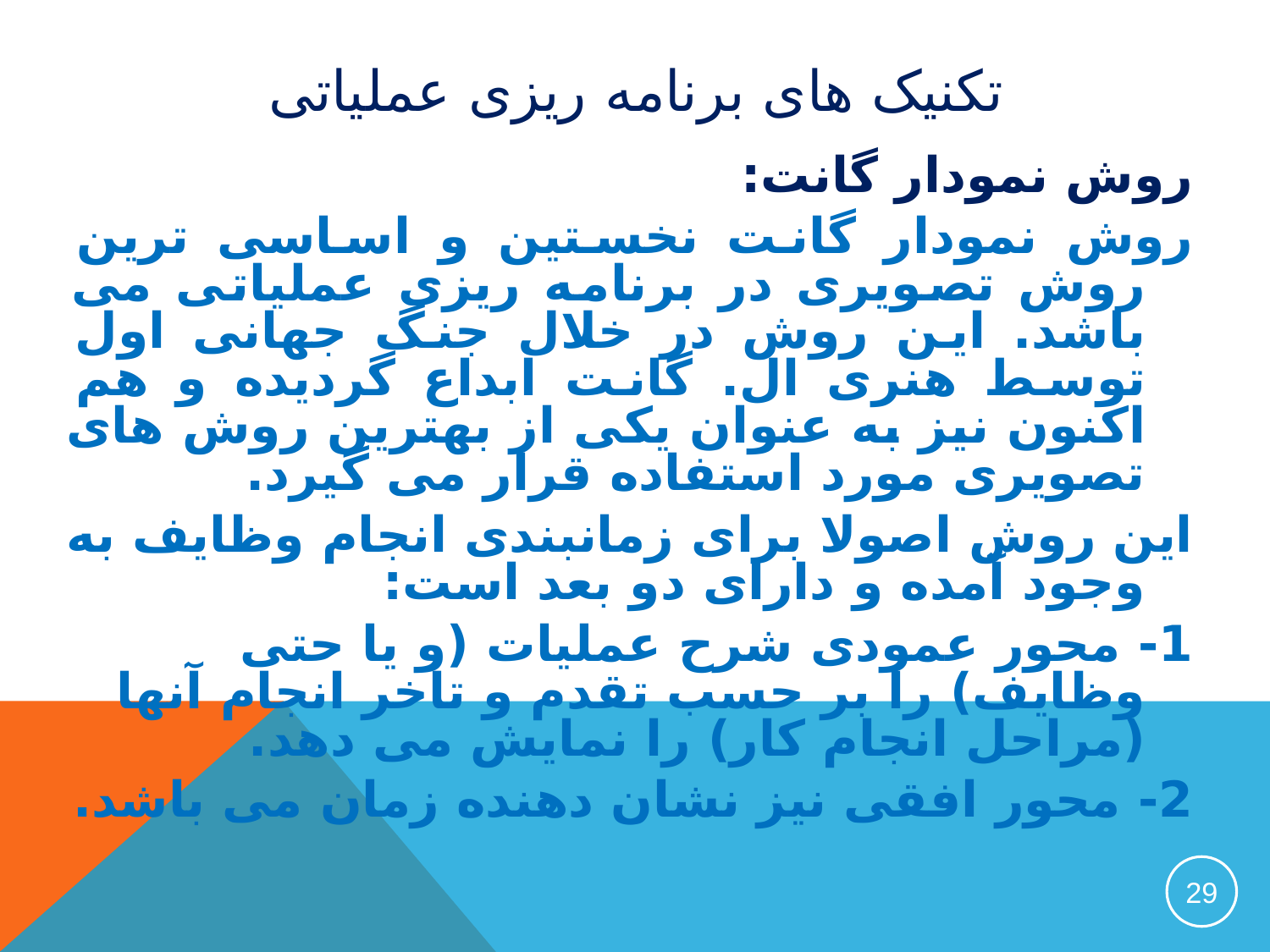

# تکنیک های برنامه ریزی عملیاتی
روش نمودار گانت:
	روش نمودار گانت نخستین و اساسی ترین روش تصویری در برنامه ریزی عملیاتی می باشد. این روش در خلال جنگ جهانی اول توسط هنری ال. گانت ابداع گردیده و هم اکنون نیز به عنوان یکی از بهترین روش های تصویری مورد استفاده قرار می گیرد.
	این روش اصولا برای زمانبندی انجام وظایف به وجود آمده و دارای دو بعد است:
	1- محور عمودی شرح عملیات (و یا حتی وظایف) را بر حسب تقدم و تاخر انجام آنها (مراحل انجام کار) را نمایش می دهد.
	2- محور افقی نیز نشان دهنده زمان می باشد.
29